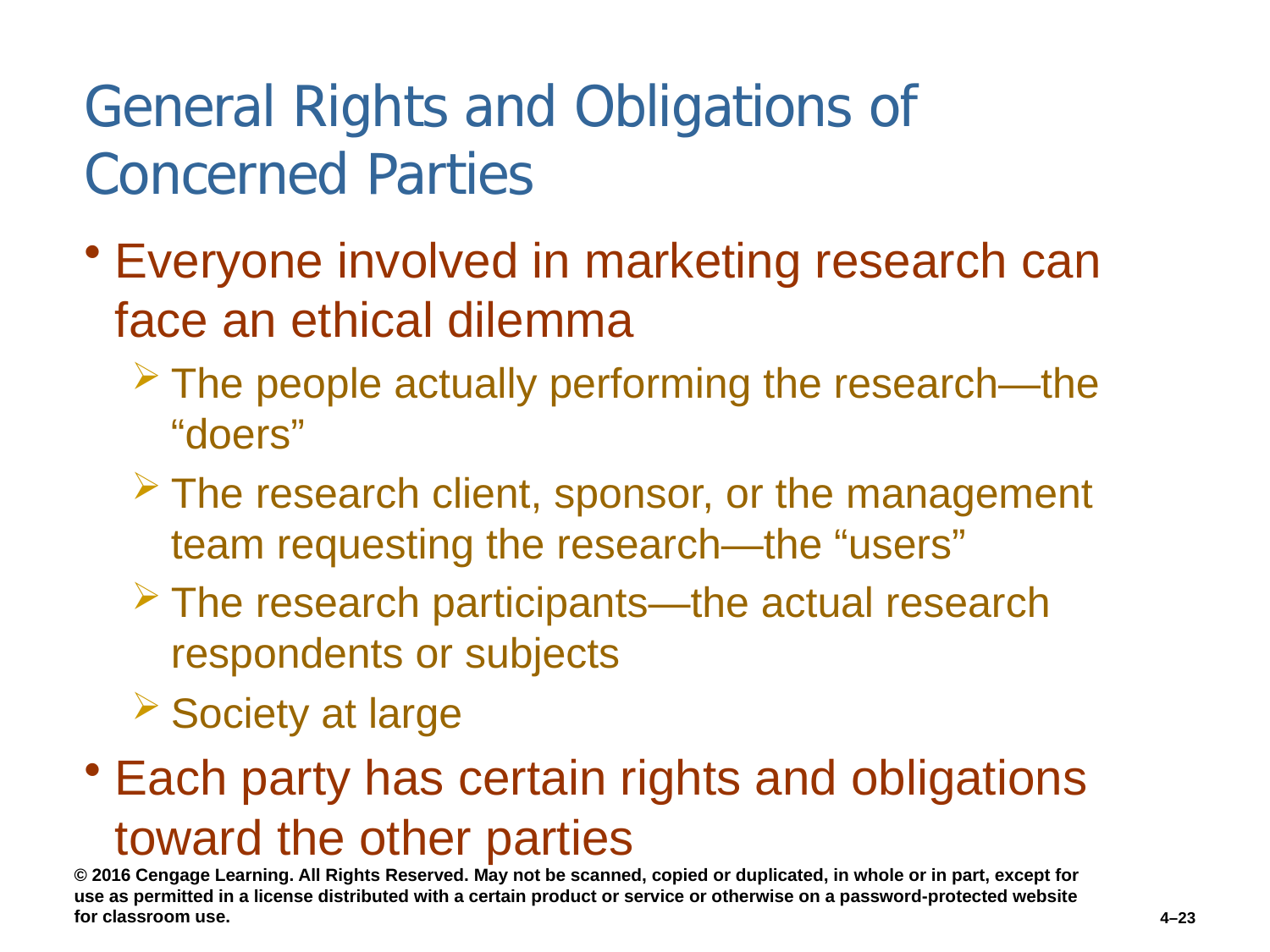

# General Rights and Obligations of Concerned Parties
Everyone involved in marketing research can face an ethical dilemma
The people actually performing the research—the “doers”
The research client, sponsor, or the management team requesting the research—the “users”
The research participants—the actual research respondents or subjects
Society at large
Each party has certain rights and obligations toward the other parties
4–23
© 2016 Cengage Learning. All Rights Reserved. May not be scanned, copied or duplicated, in whole or in part, except for use as permitted in a license distributed with a certain product or service or otherwise on a password-protected website for classroom use.